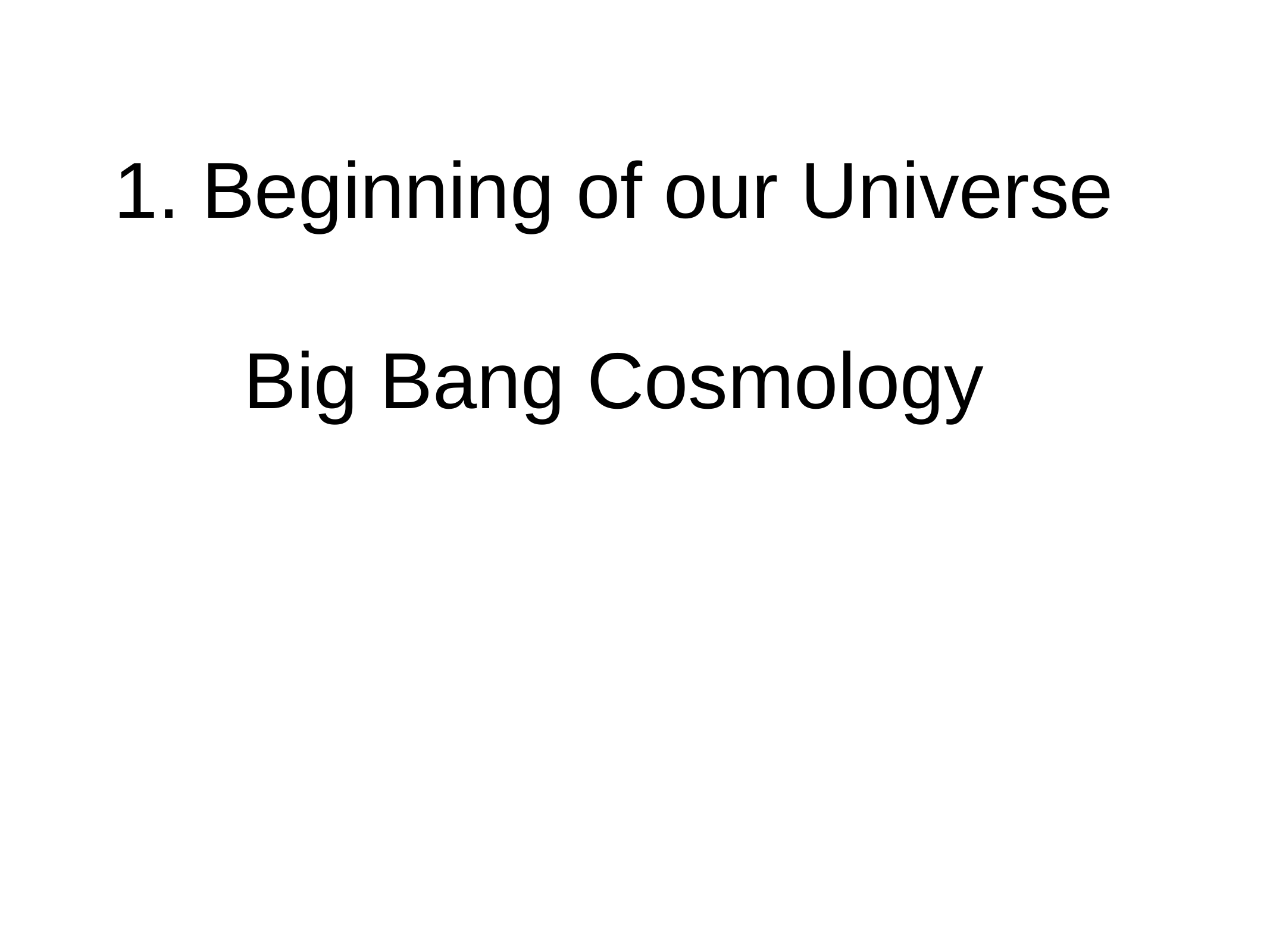

# 1. Beginning of our Universe

Big Bang Cosmology